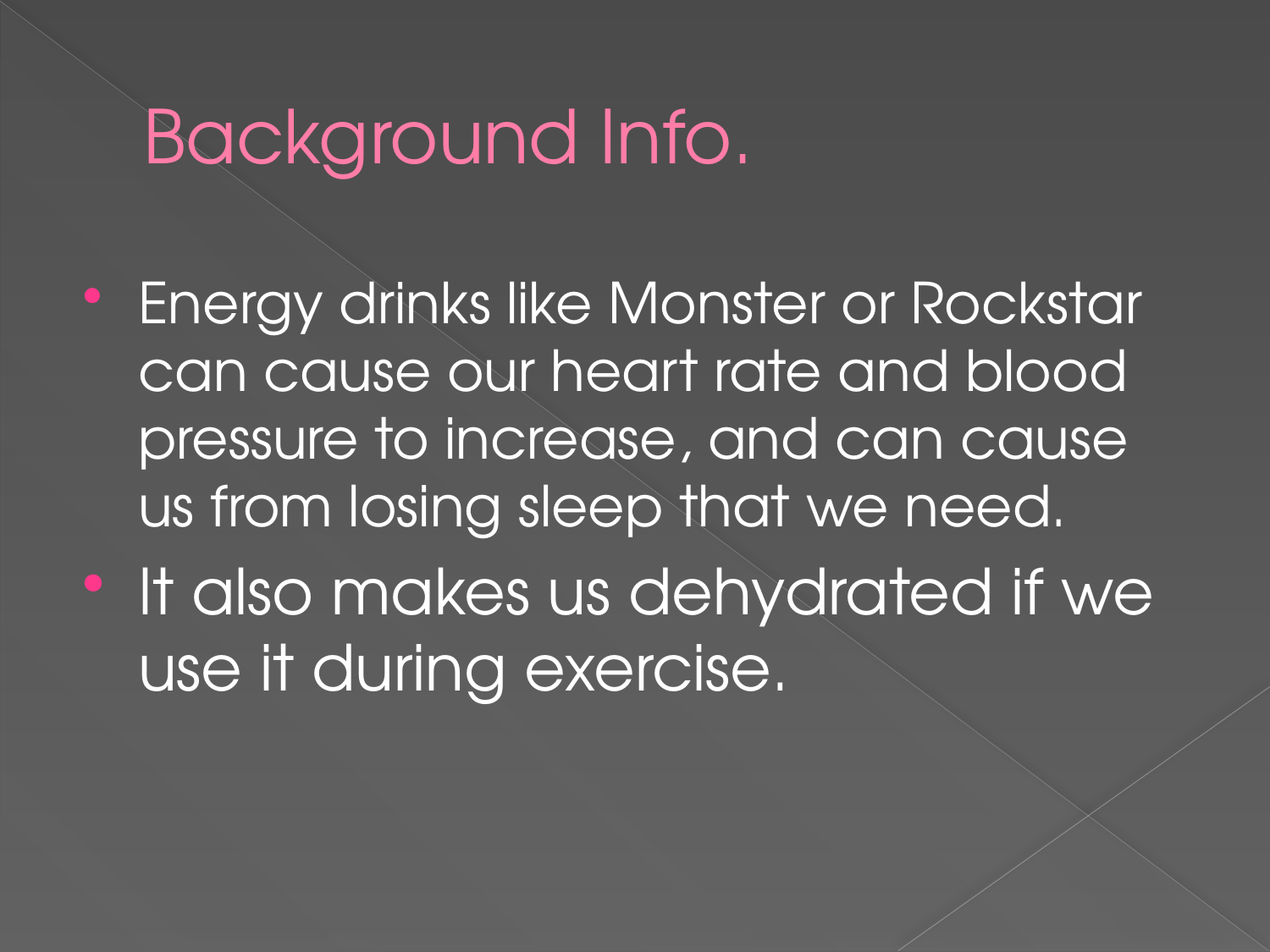

# Background Info.
Energy drinks like Monster or Rockstar can cause our heart rate and blood pressure to increase, and can cause us from losing sleep that we need.
It also makes us dehydrated if we use it during exercise.